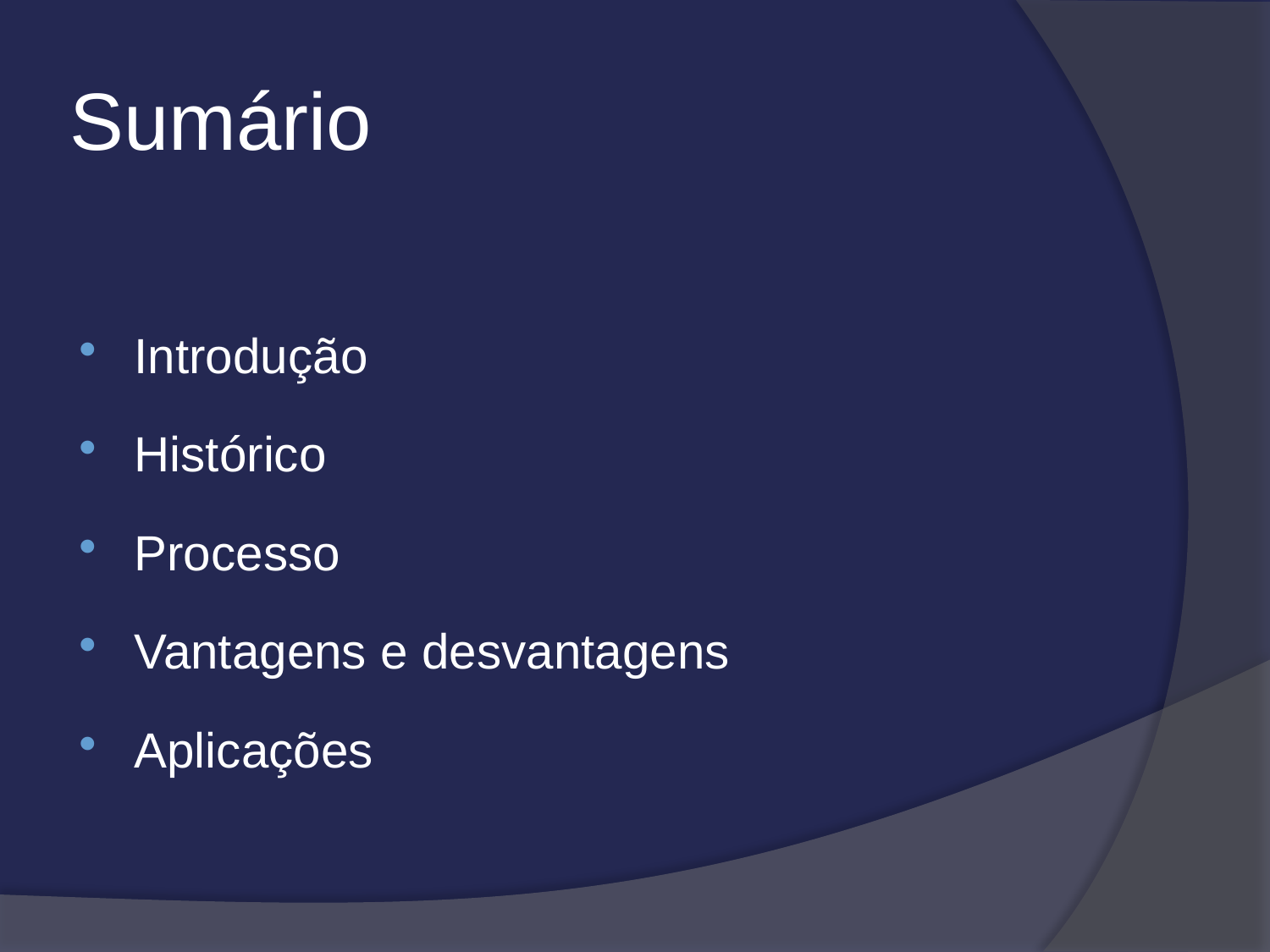

# Sumário
Introdução
Histórico
Processo
Vantagens e desvantagens
Aplicações